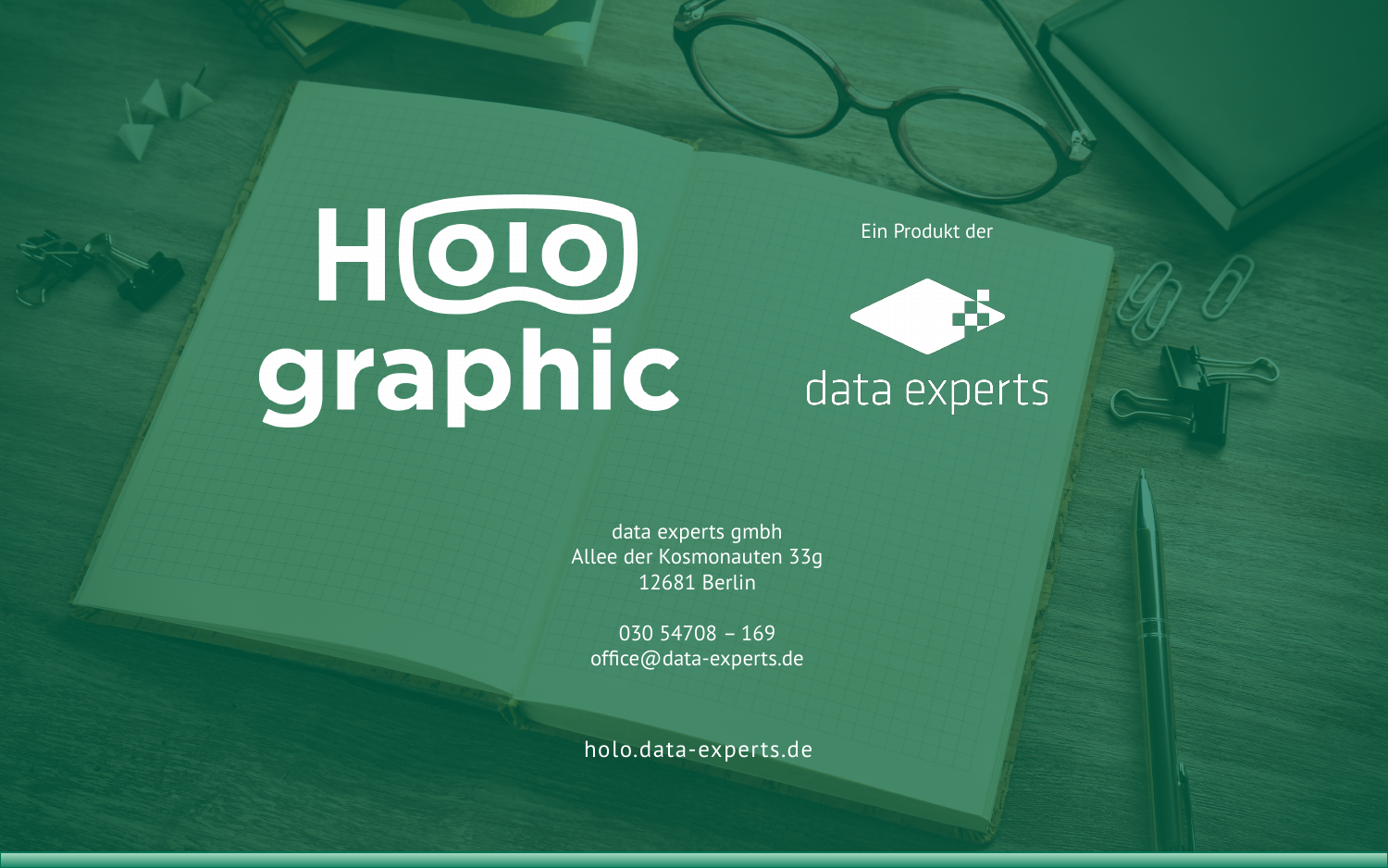

data experts gmbh
Allee der Kosmonauten 33g
12681 Berlin
030 54708 – 169
office@data-experts.de
holo.data-experts.de